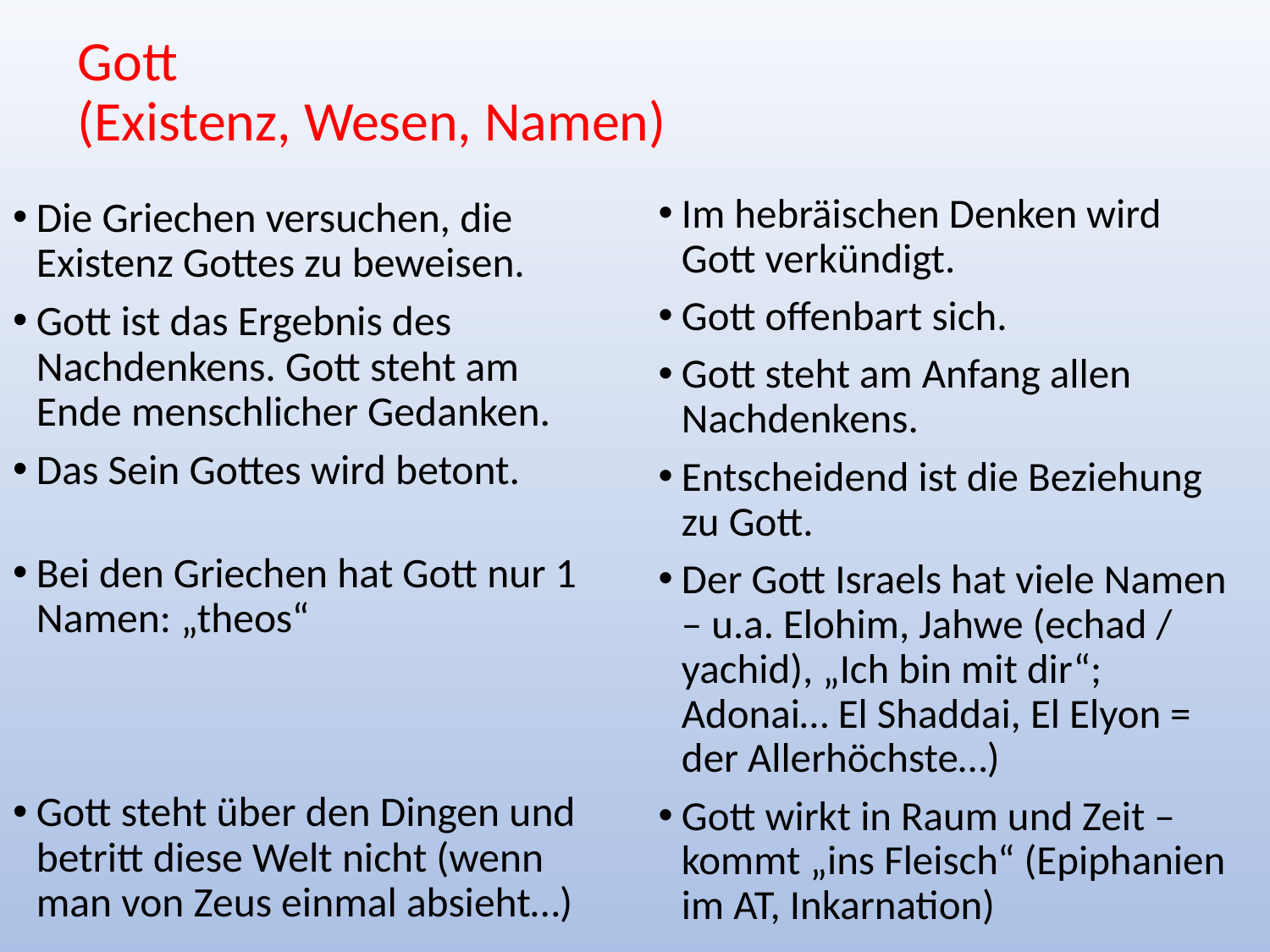

# Gott (Existenz, Wesen, Namen)
Im hebräischen Denken wird Gott verkündigt.
Gott offenbart sich.
Gott steht am Anfang allen Nachdenkens.
Entscheidend ist die Beziehung zu Gott.
Der Gott Israels hat viele Namen – u.a. Elohim, Jahwe (echad / yachid), „Ich bin mit dir“; Adonai… El Shaddai, El Elyon = der Allerhöchste…)
Gott wirkt in Raum und Zeit – kommt „ins Fleisch“ (Epiphanien im AT, Inkarnation)
Die Griechen versuchen, die Existenz Gottes zu beweisen.
Gott ist das Ergebnis des Nachdenkens. Gott steht am Ende menschlicher Gedanken.
Das Sein Gottes wird betont.
Bei den Griechen hat Gott nur 1 Namen: „theos“
Gott steht über den Dingen und betritt diese Welt nicht (wenn man von Zeus einmal absieht…)